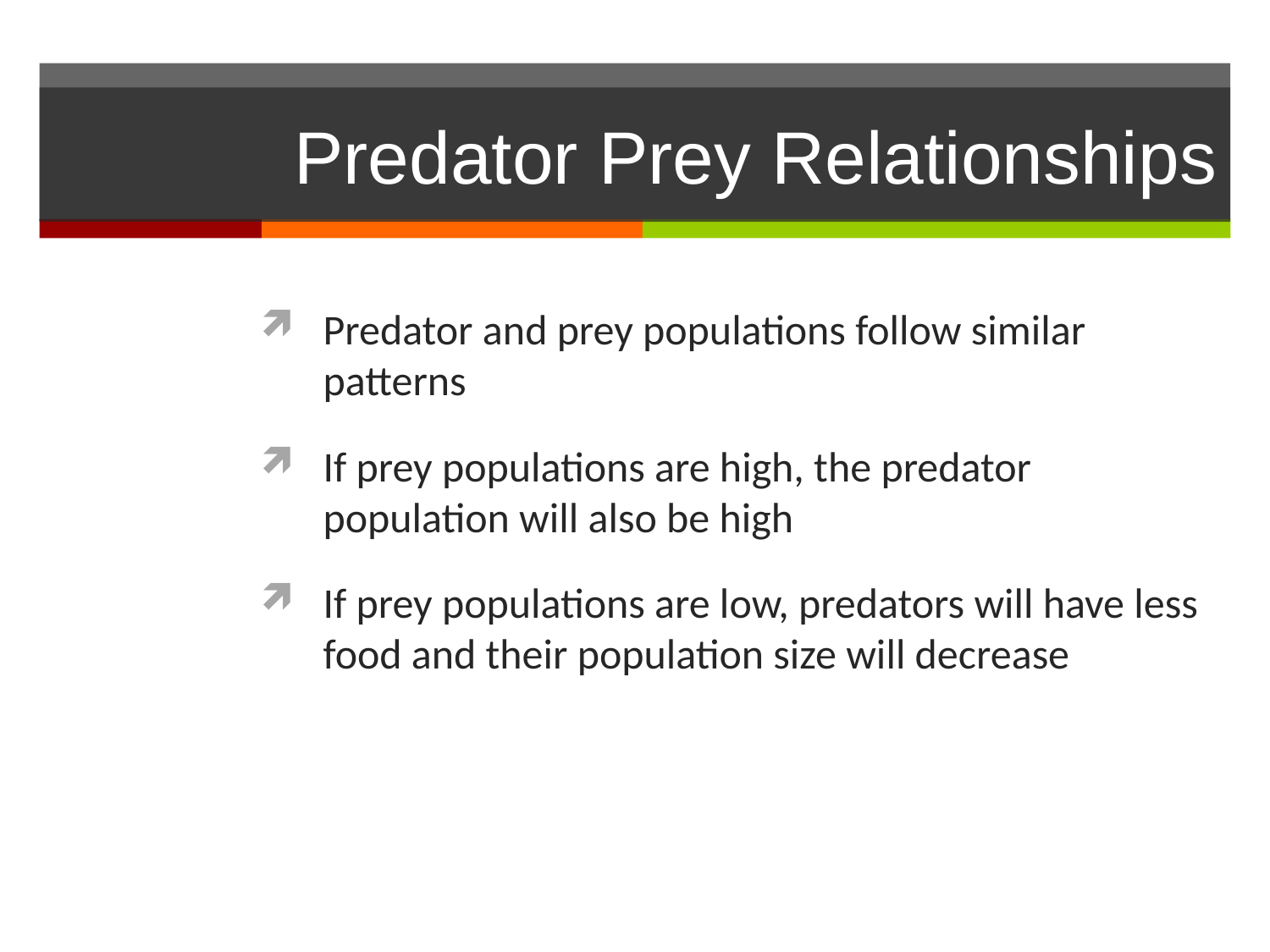

# Predator Prey Relationships
Predator and prey populations follow similar patterns
If prey populations are high, the predator population will also be high
If prey populations are low, predators will have less food and their population size will decrease